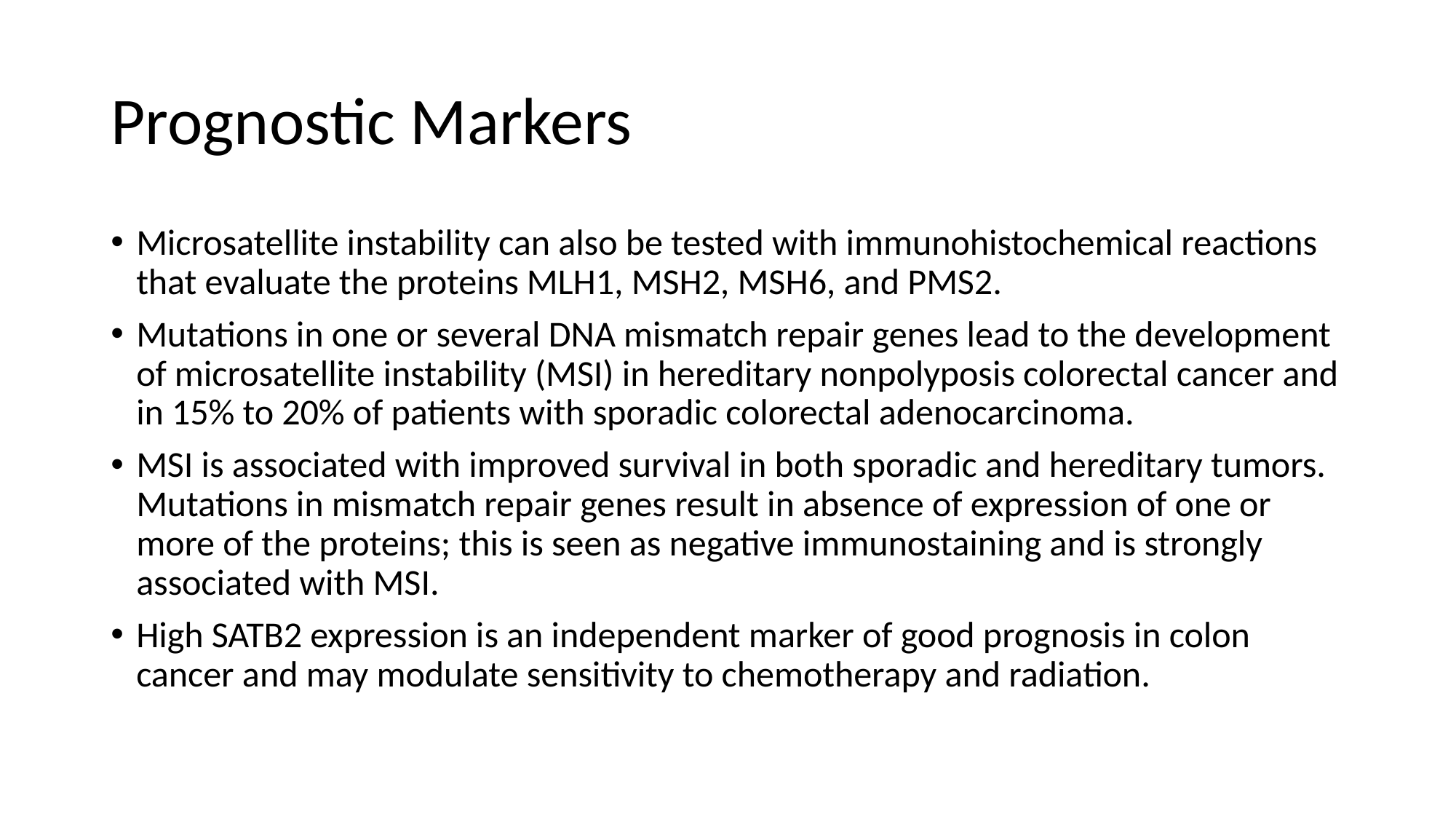

# Prognostic Markers
Microsatellite instability can also be tested with immunohistochemical reactions that evaluate the proteins MLH1, MSH2, MSH6, and PMS2.
Mutations in one or several DNA mismatch repair genes lead to the development of microsatellite instability (MSI) in hereditary nonpolyposis colorectal cancer and in 15% to 20% of patients with sporadic colorectal adenocarcinoma.
MSI is associated with improved survival in both sporadic and hereditary tumors. Mutations in mismatch repair genes result in absence of expression of one or more of the proteins; this is seen as negative immunostaining and is strongly associated with MSI.
High SATB2 expression is an independent marker of good prognosis in colon cancer and may modulate sensitivity to chemotherapy and radiation.